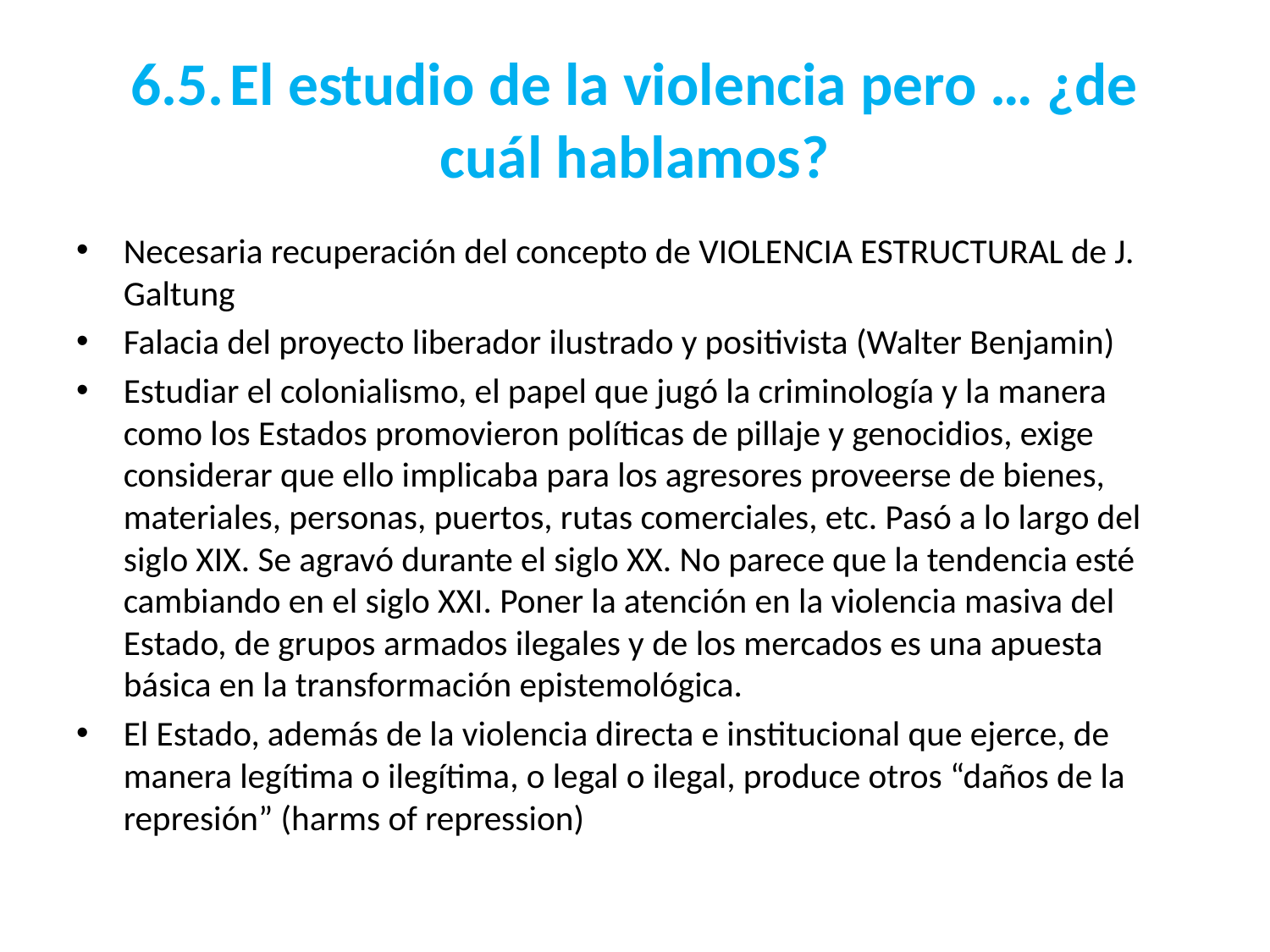

# 6.5.	El estudio de la violencia pero … ¿de cuál hablamos?
Necesaria recuperación del concepto de VIOLENCIA ESTRUCTURAL de J. Galtung
Falacia del proyecto liberador ilustrado y positivista (Walter Benjamin)
Estudiar el colonialismo, el papel que jugó la criminología y la manera como los Estados promovieron políticas de pillaje y genocidios, exige considerar que ello implicaba para los agresores proveerse de bienes, materiales, personas, puertos, rutas comerciales, etc. Pasó a lo largo del siglo XIX. Se agravó durante el siglo XX. No parece que la tendencia esté cambiando en el siglo XXI. Poner la atención en la violencia masiva del Estado, de grupos armados ilegales y de los mercados es una apuesta básica en la transformación epistemológica.
El Estado, además de la violencia directa e institucional que ejerce, de manera legítima o ilegítima, o legal o ilegal, produce otros “daños de la represión” (harms of repression)